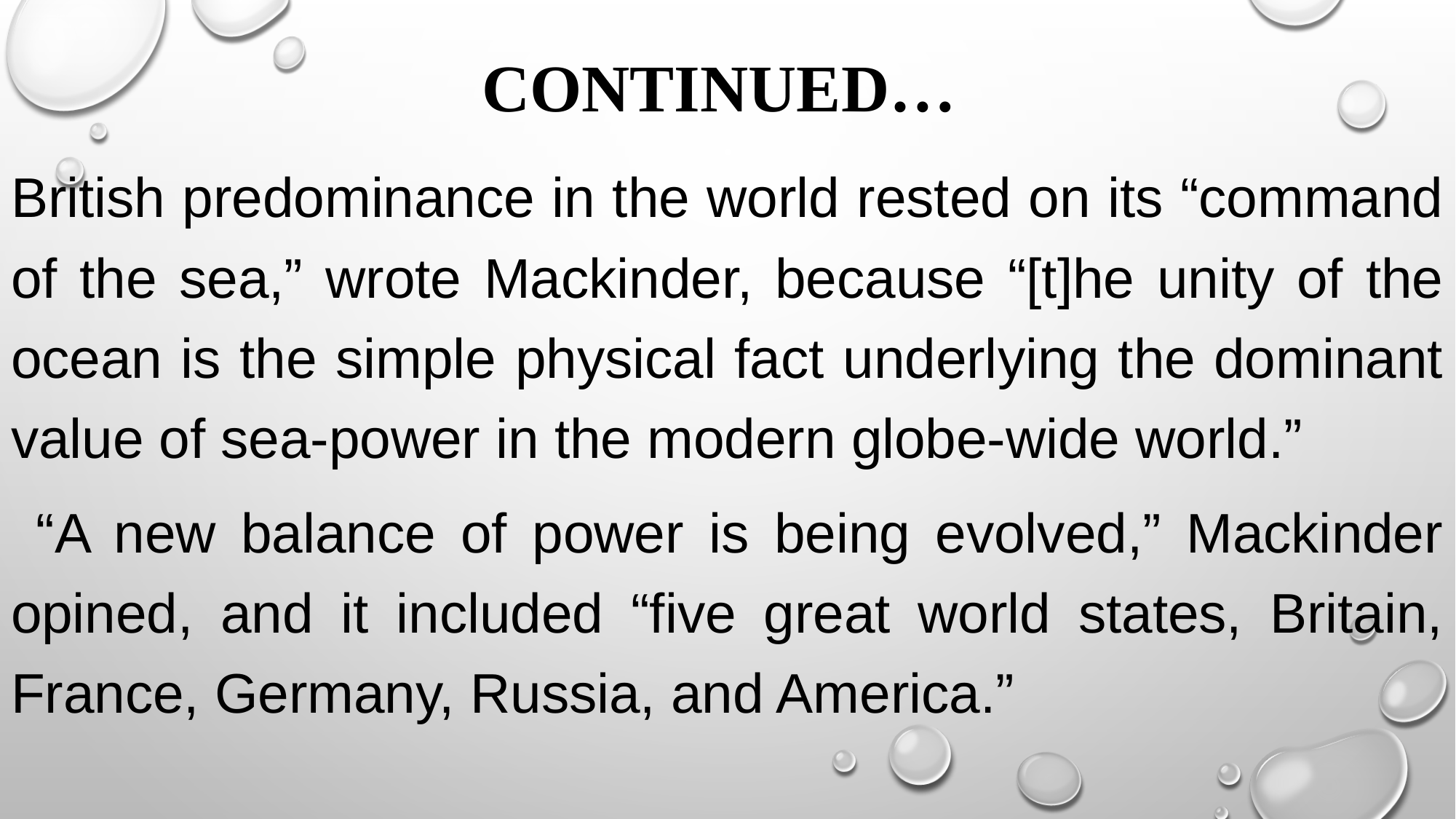

# Continued…
British predominance in the world rested on its “command of the sea,” wrote Mackinder, because “[t]he unity of the ocean is the simple physical fact underlying the dominant value of sea-power in the modern globe-wide world.”
 “A new balance of power is being evolved,” Mackinder opined, and it included “five great world states, Britain, France, Germany, Russia, and America.”